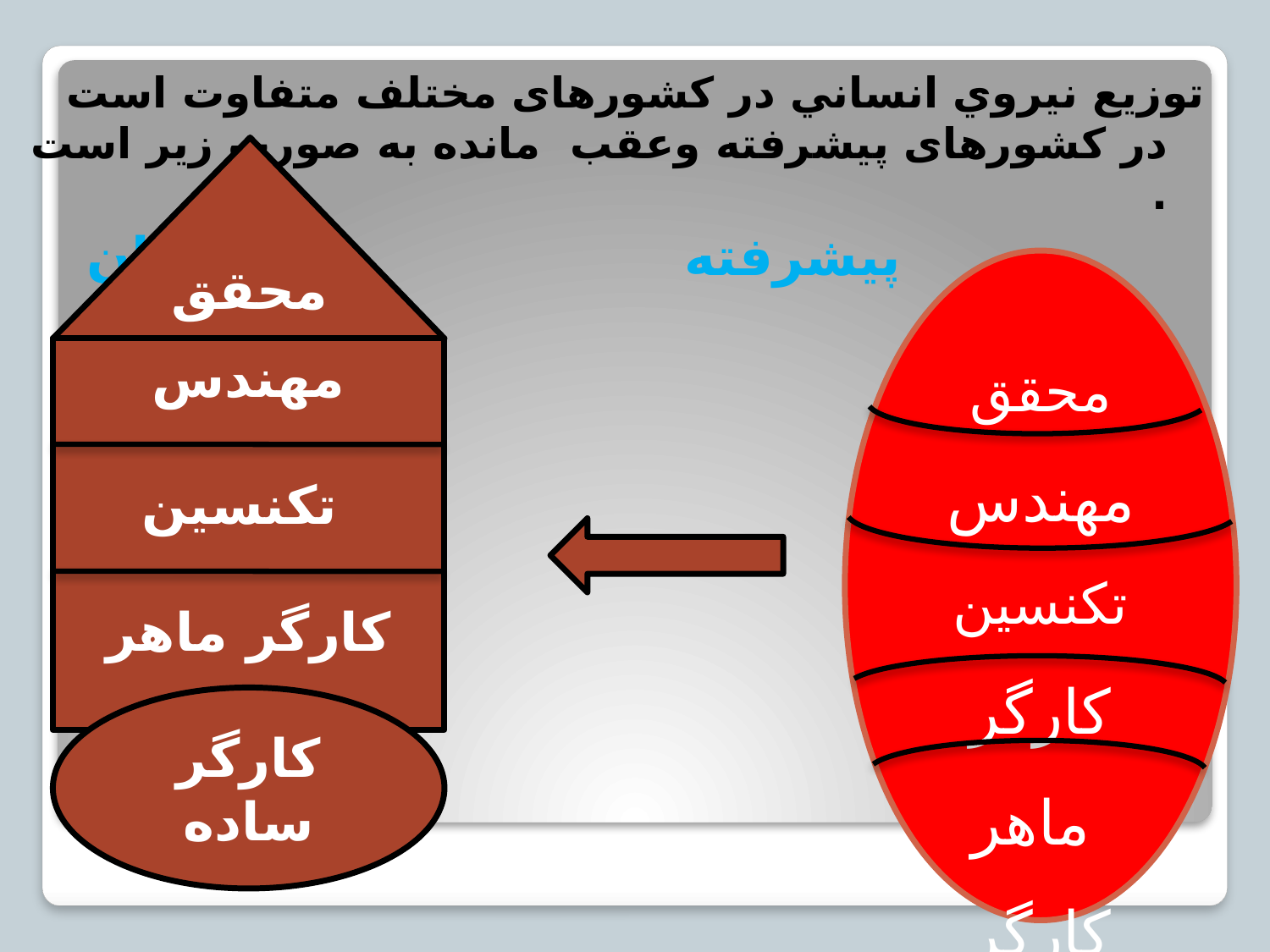

توزيع نيروي انساني در کشورهای مختلف متفاوت است در کشورهای پیشرفته وعقب  مانده به صورت زیر است .
                   پیشرفته                         جهان سوم

محقق
محقق
مهندس
تکنسین
کارگر ماهر
کارگر ساده
مهندس

تکنسین

کارگر ماهر

کارگر ساده